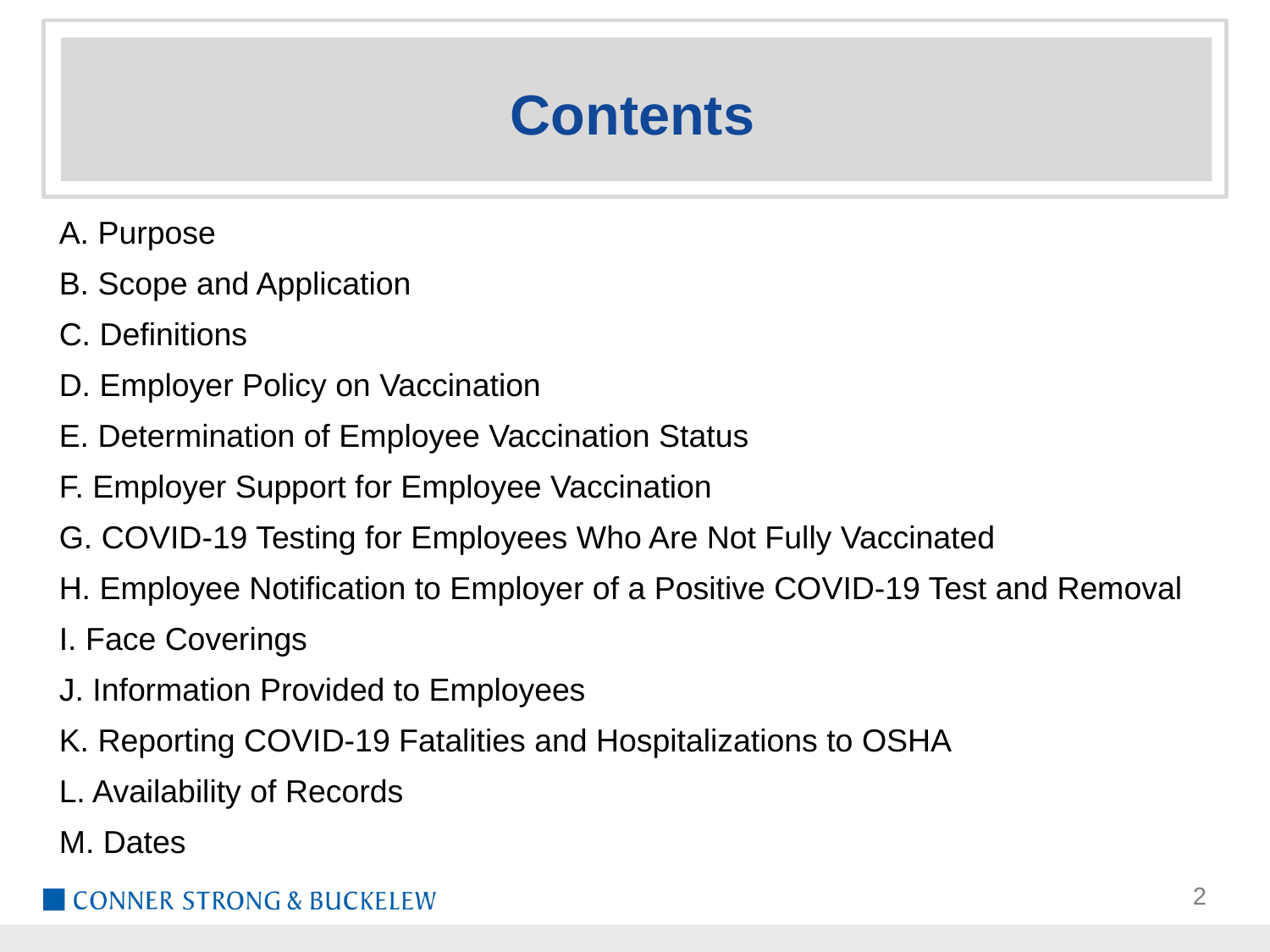

# Contents
A. Purpose
B. Scope and Application
C. Definitions
D. Employer Policy on Vaccination
E. Determination of Employee Vaccination Status
F. Employer Support for Employee Vaccination
G. COVID-19 Testing for Employees Who Are Not Fully Vaccinated
H. Employee Notification to Employer of a Positive COVID-19 Test and Removal
I. Face Coverings
J. Information Provided to Employees
K. Reporting COVID-19 Fatalities and Hospitalizations to OSHA
L. Availability of Records
M. Dates